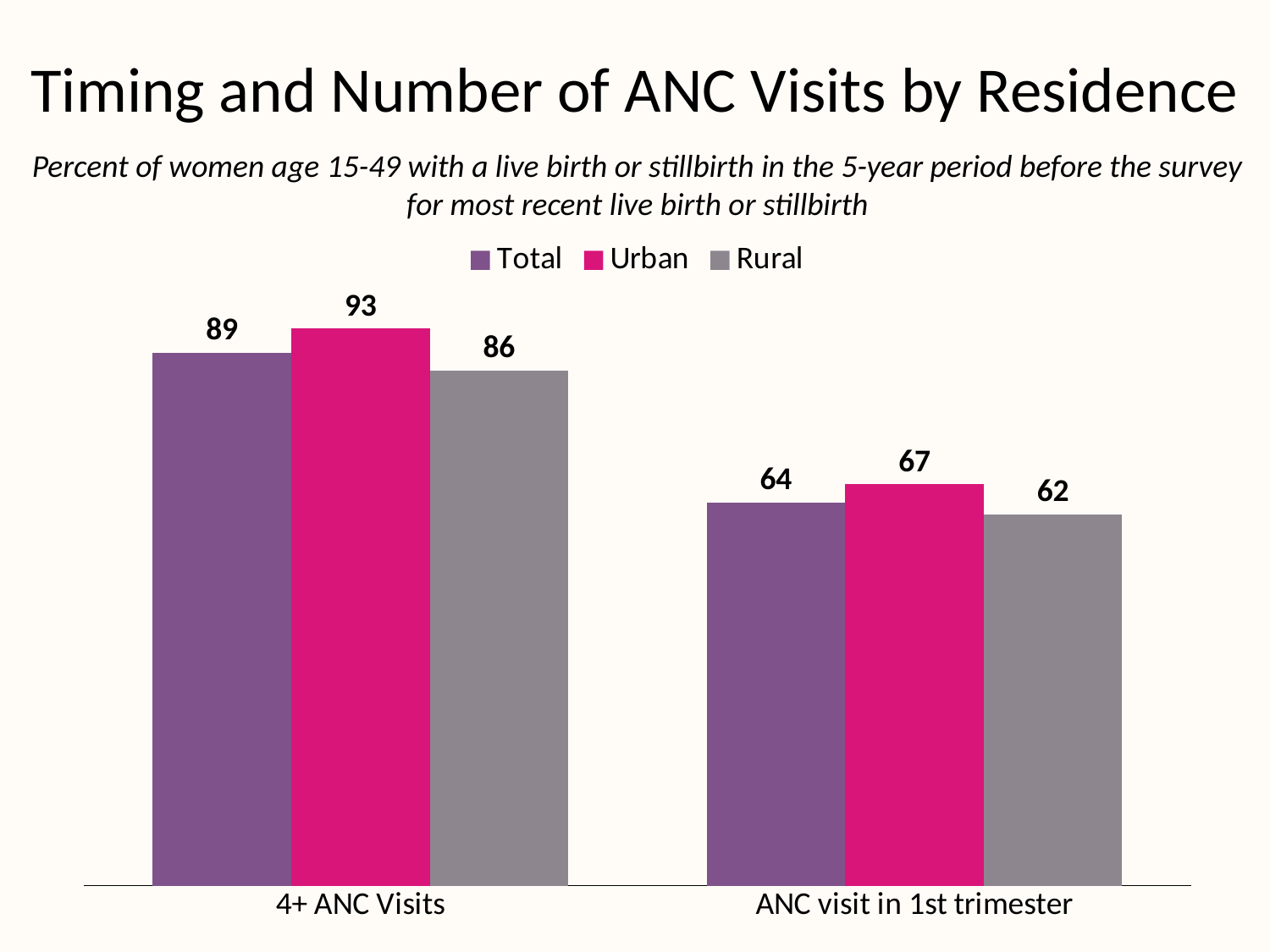

# Timing and Number of ANC Visits by Residence
Percent of women age 15-49 with a live birth or stillbirth in the 5-year period before the survey for most recent live birth or stillbirth

### Chart

| Category | Total | Urban | Rural |
|---|---|---|---|
| 4+ ANC Visits | 89.0 | 93.0 | 86.0 |
| ANC visit in 1st trimester | 64.0 | 67.0 | 62.0 |